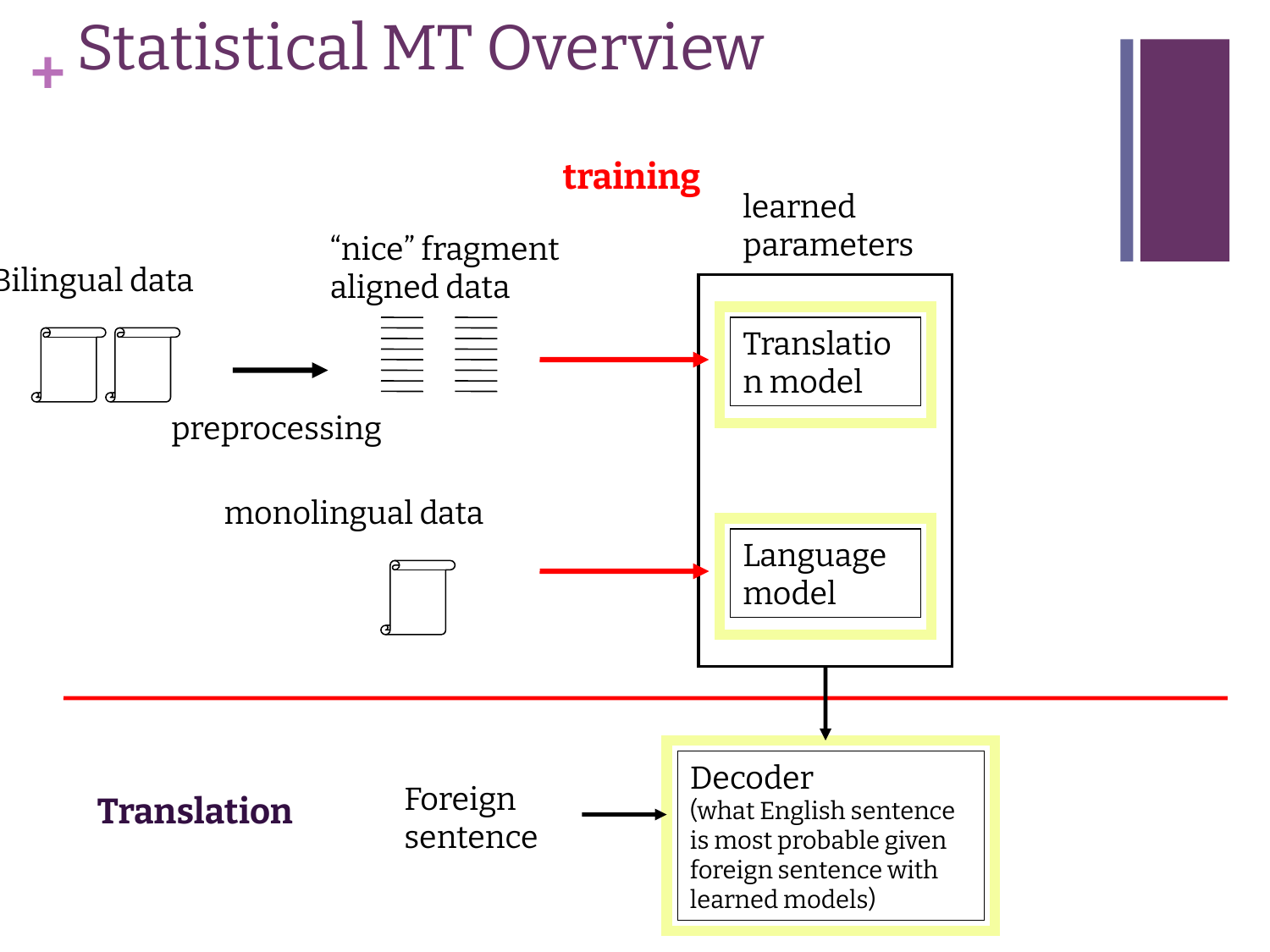

# Statistical MT Overview
training
learned parameters
“nice” fragment aligned data
Bilingual data

Translation model

preprocessing
monolingual data

Language model

Decoder
(what English sentence is most probable given foreign sentence with learned models)
Foreign sentence
Translation